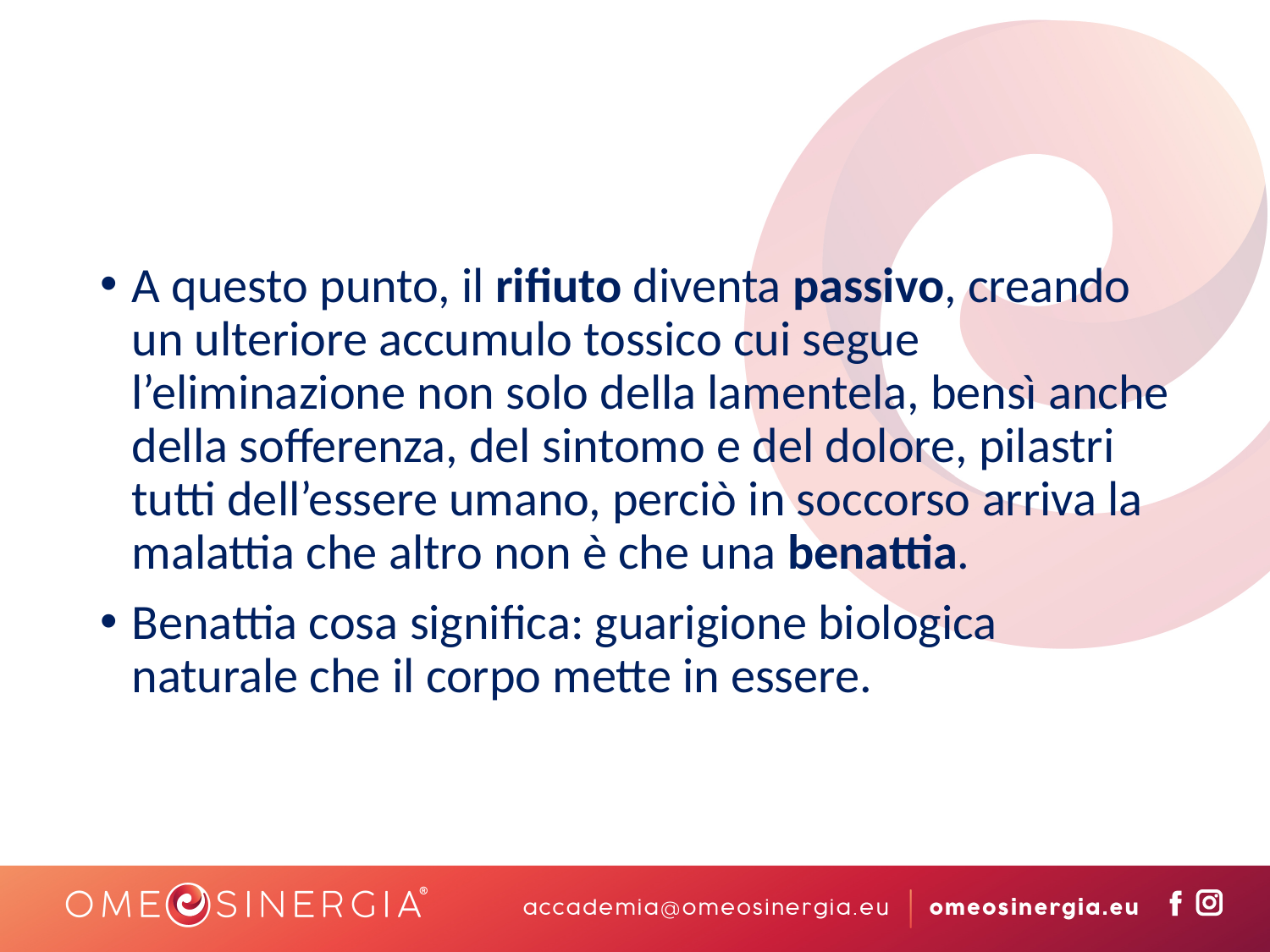

A questo punto, il rifiuto diventa passivo, creando un ulteriore accumulo tossico cui segue l’eliminazione non solo della lamentela, bensì anche della sofferenza, del sintomo e del dolore, pilastri tutti dell’essere umano, perciò in soccorso arriva la malattia che altro non è che una benattia.
Benattia cosa significa: guarigione biologica naturale che il corpo mette in essere.